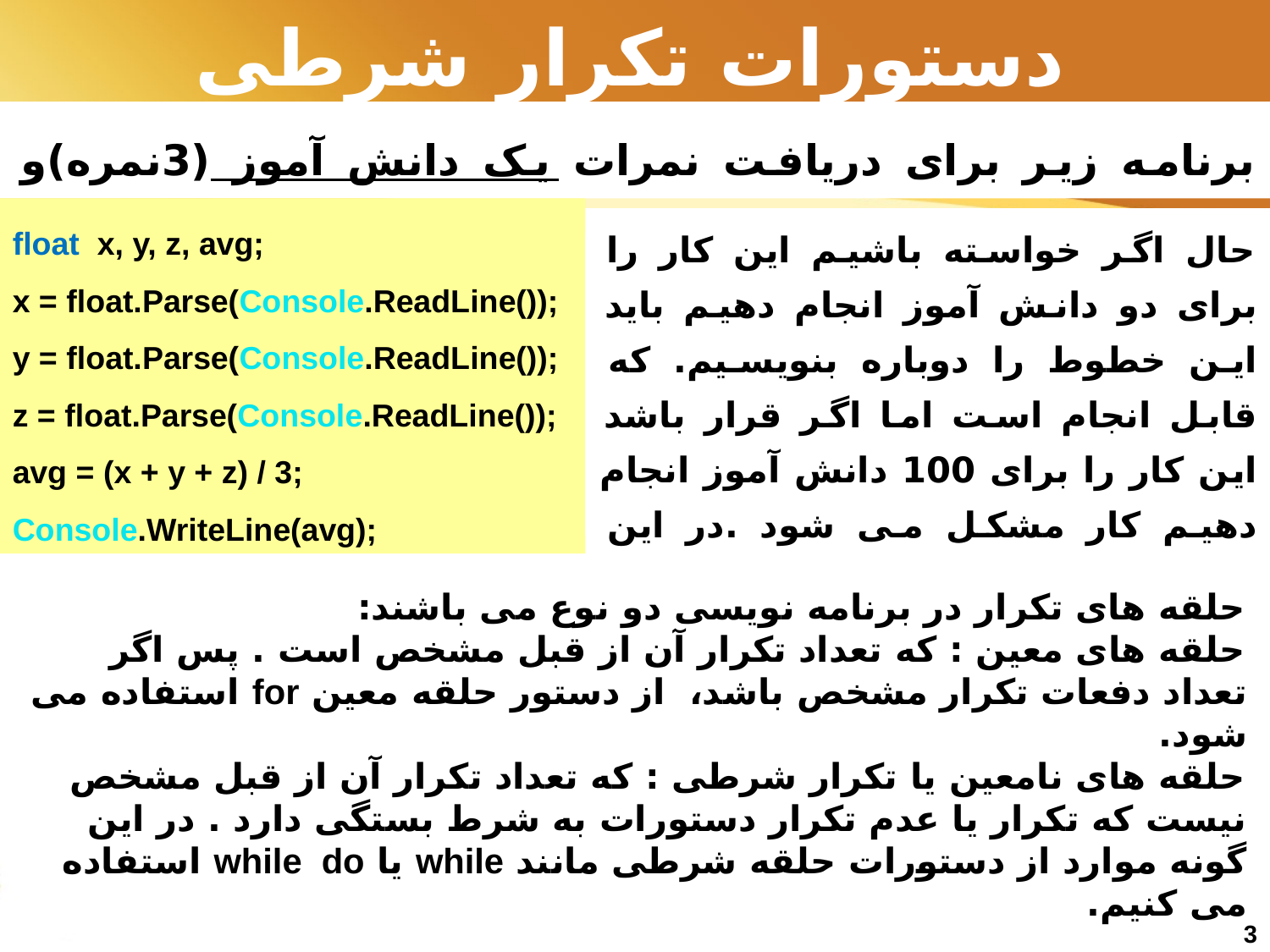

# دستورات تکرار شرطی
برنامه زیر برای دریافت نمرات یک دانش آموز (3نمره)و نمایش میانگین نمرات می باشد.
float  x, y, z, avg;
x = float.Parse(Console.ReadLine());
y = float.Parse(Console.ReadLine());
z = float.Parse(Console.ReadLine());
avg = (x + y + z) / 3;
Console.WriteLine(avg);
حال اگر خواسته باشیم این کار را برای دو دانش آموز انجام دهیم باید این خطوط را دوباره بنویسیم. که قابل انجام است اما اگر قرار باشد این کار را برای 100 دانش آموز انجام دهیم کار مشکل می شود .در این مواقع که می خواهیم تعدادی دستور یکسان بیش از یکبار تکرار گردد از حلقه تکرار کمک می گیریم .
حلقه های تکرار در برنامه نویسی دو نوع می باشند:
حلقه های معین : که تعداد تکرار آن از قبل مشخص است . پس اگر تعداد دفعات تکرار مشخص باشد،  از دستور حلقه معین for استفاده می شود.
حلقه های نامعین یا تکرار شرطی : که تعداد تکرار آن از قبل مشخص نیست که تکرار یا عدم تکرار دستورات به شرط بستگی دارد . در این گونه موارد از دستورات حلقه شرطی مانند while یا while  do استفاده می کنیم.

3